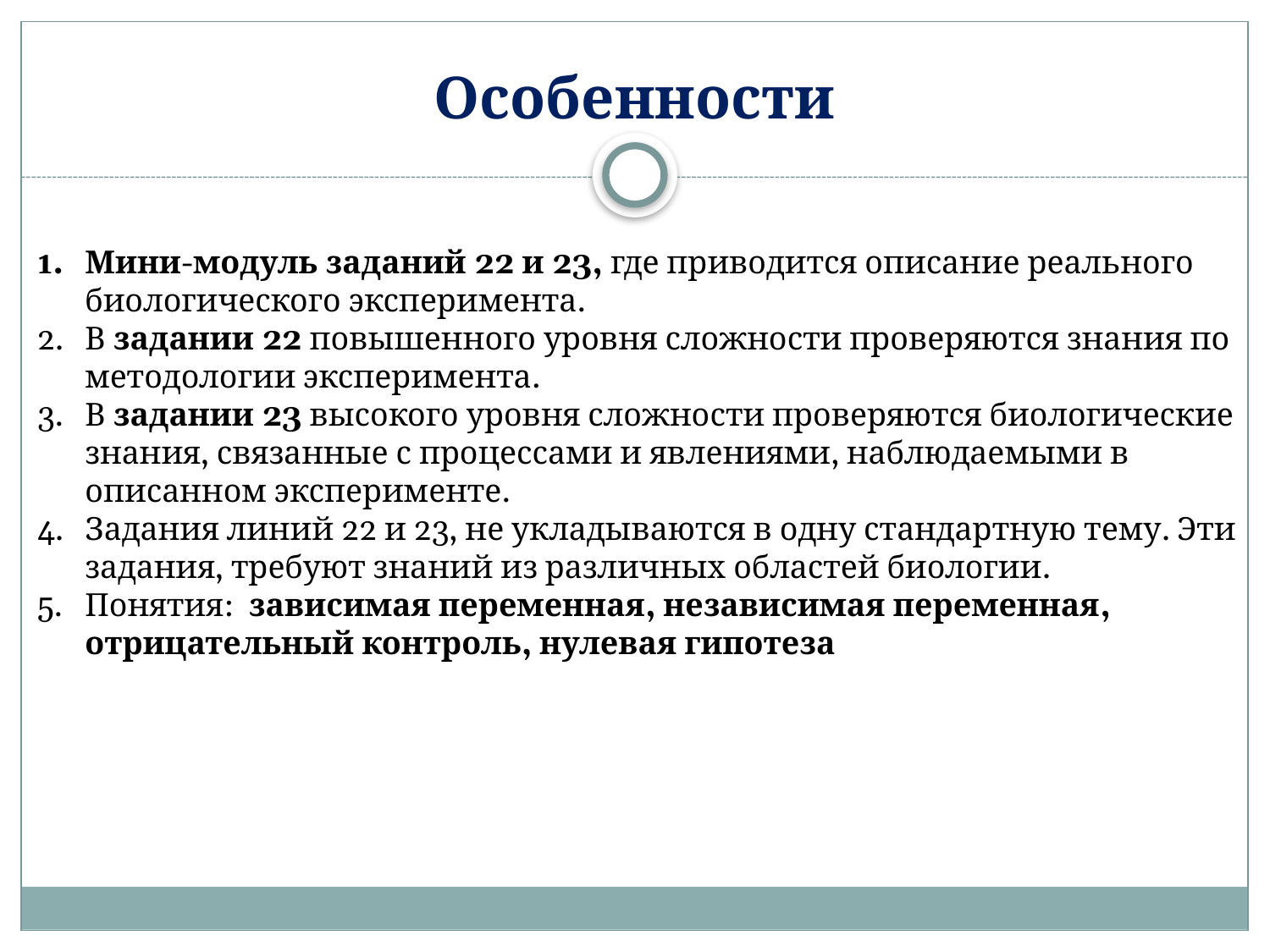

# Особенности

Мини-модуль заданий 22 и 23, где приводится описание реального биологического эксперимента.
В задании 22 повышенного уровня сложности проверяются знания по методологии эксперимента.
В задании 23 высокого уровня сложности проверяются биологические знания, связанные с процессами и явлениями, наблюдаемыми в описанном эксперименте.
Задания линий 22 и 23, не укладываются в одну стандартную тему. Эти задания, требуют знаний из различных областей биологии.
Понятия:  зависимая переменная, независимая переменная, отрицательный контроль, нулевая гипотеза